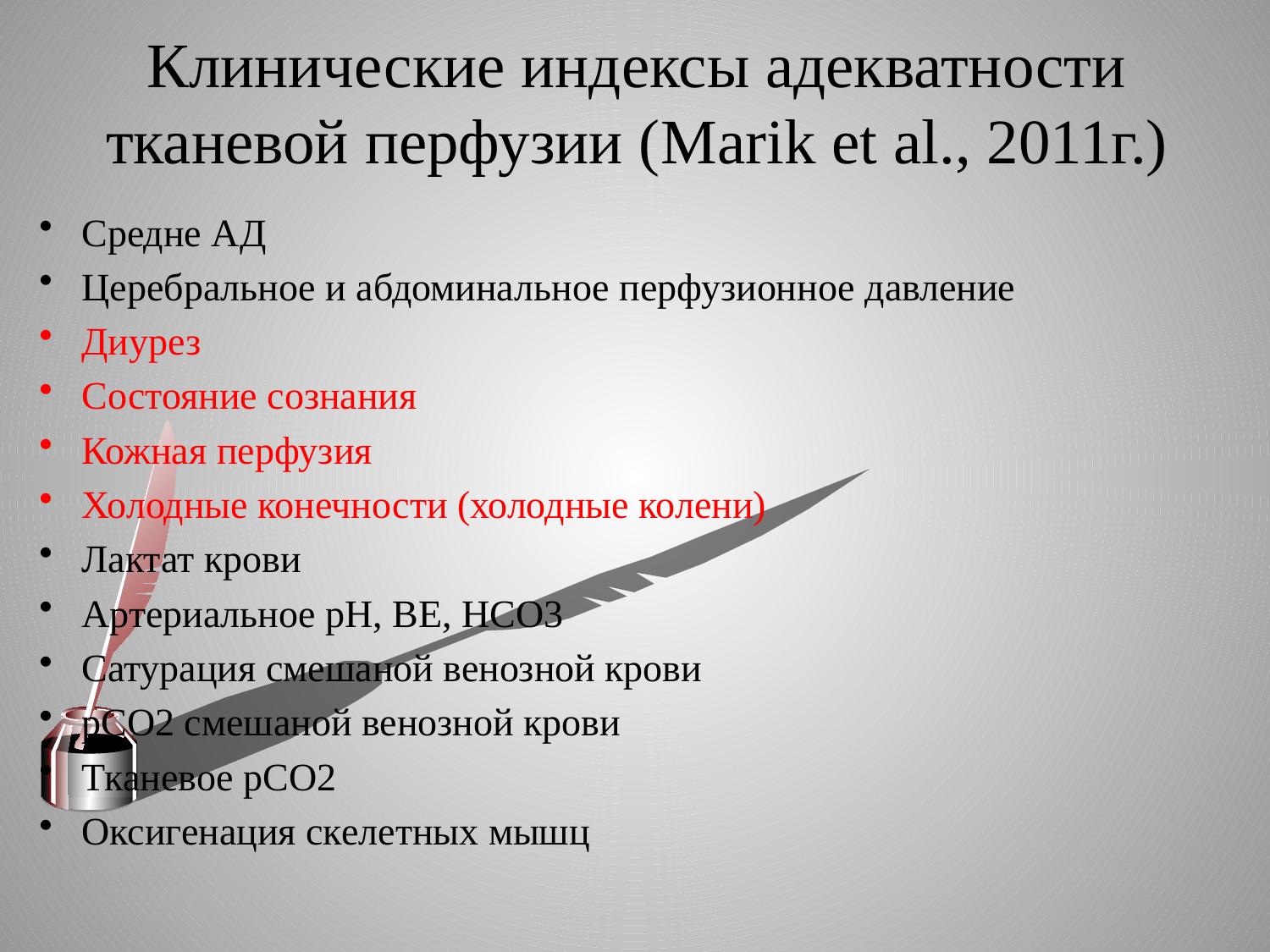

# Клинические индексы адекватности тканевой перфузии (Marik et al., 2011г.)
Средне АД
Церебральное и абдоминальное перфузионное давление
Диурез
Состояние сознания
Кожная перфузия
Холодные конечности (холодные колени)
Лактат крови
Артериальное рН, ВЕ, НСО3
Сатурация смешаной венозной крови
рСО2 смешаной венозной крови
Тканевое рСО2
Оксигенация скелетных мышц